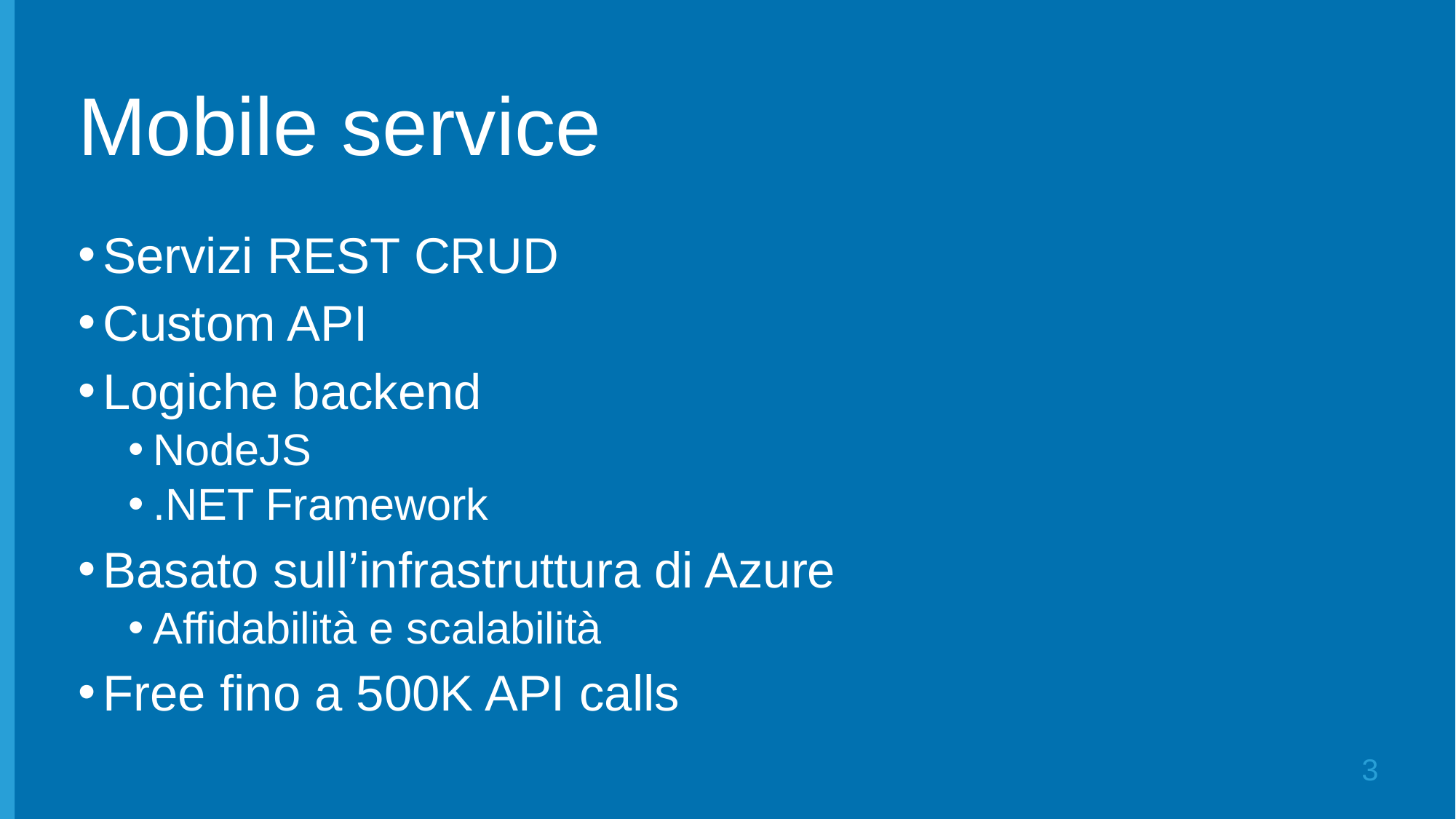

# Mobile service
Servizi REST CRUD
Custom API
Logiche backend
NodeJS
.NET Framework
Basato sull’infrastruttura di Azure
Affidabilità e scalabilità
Free fino a 500K API calls
3